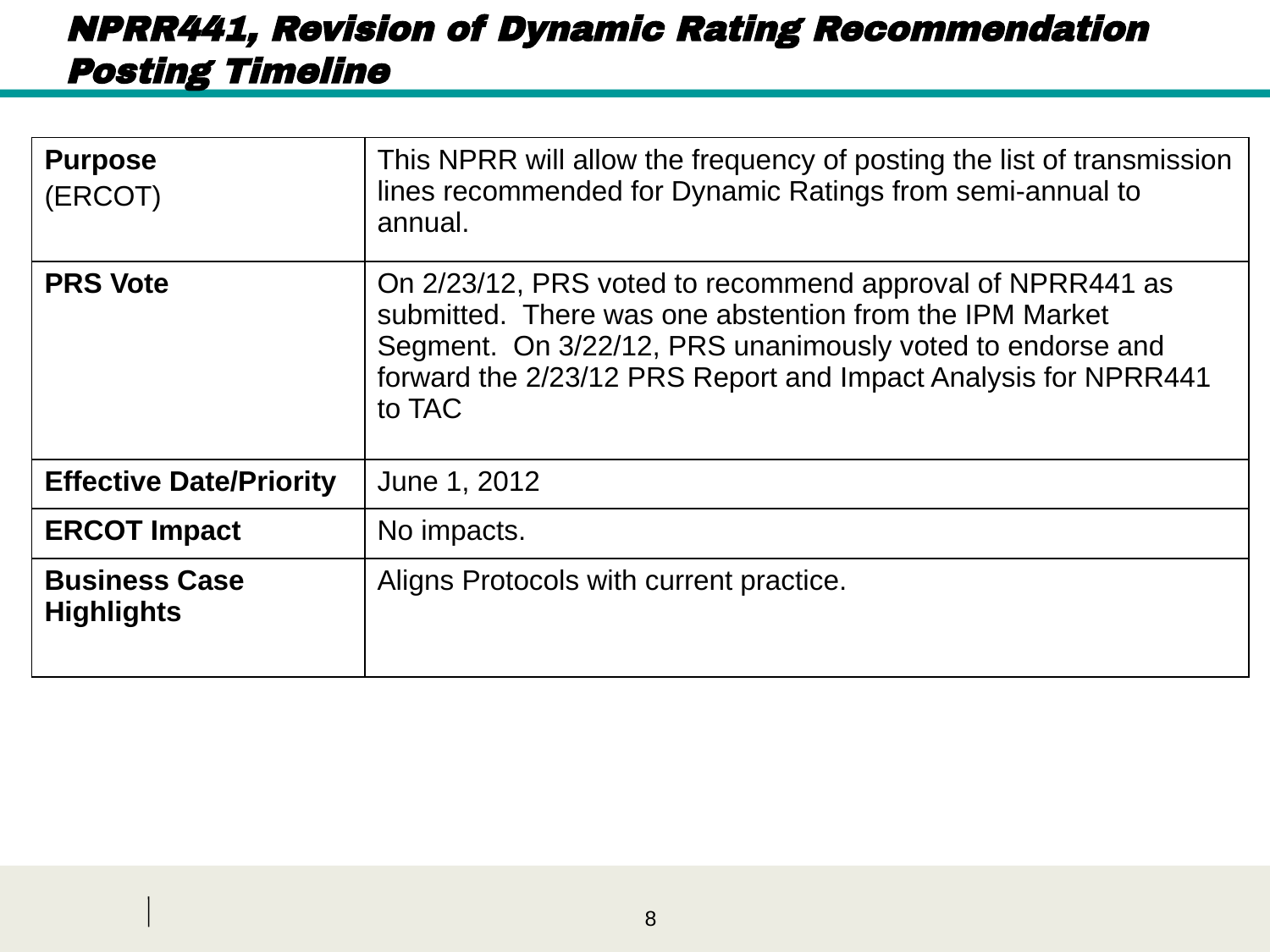

NPRR441, Revision of Dynamic Rating Recommendation Posting Timeline
| Purpose (ERCOT) | This NPRR will allow the frequency of posting the list of transmission lines recommended for Dynamic Ratings from semi-annual to annual. |
| --- | --- |
| PRS Vote | On 2/23/12, PRS voted to recommend approval of NPRR441 as submitted. There was one abstention from the IPM Market Segment. On 3/22/12, PRS unanimously voted to endorse and forward the 2/23/12 PRS Report and Impact Analysis for NPRR441 to TAC |
| Effective Date/Priority | June 1, 2012 |
| ERCOT Impact | No impacts. |
| Business Case Highlights | Aligns Protocols with current practice. |